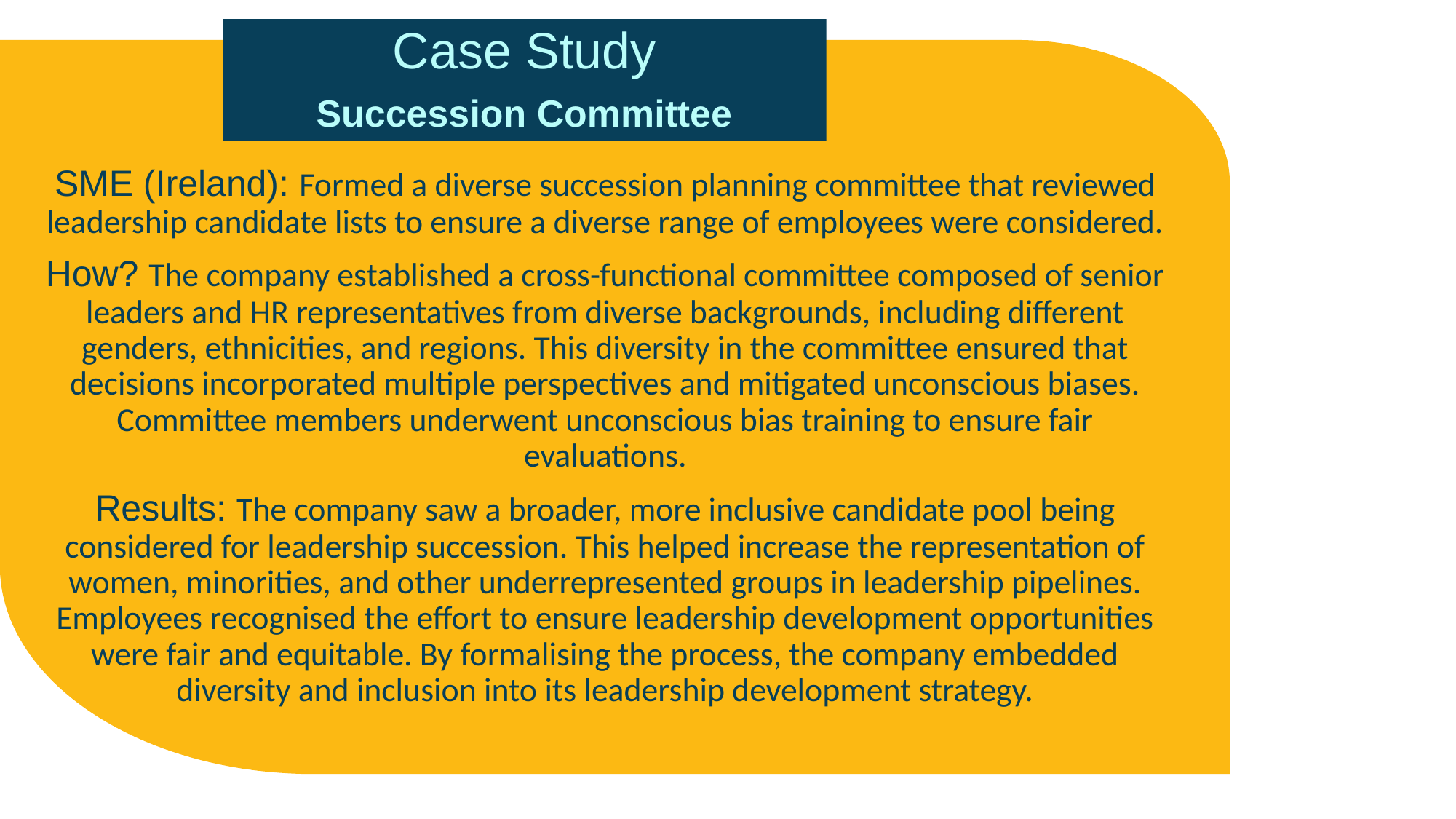

Case Study
Succession Committee
SME (Ireland): Formed a diverse succession planning committee that reviewed leadership candidate lists to ensure a diverse range of employees were considered.
How? The company established a cross-functional committee composed of senior leaders and HR representatives from diverse backgrounds, including different genders, ethnicities, and regions. This diversity in the committee ensured that decisions incorporated multiple perspectives and mitigated unconscious biases. Committee members underwent unconscious bias training to ensure fair evaluations.
Results: The company saw a broader, more inclusive candidate pool being considered for leadership succession. This helped increase the representation of women, minorities, and other underrepresented groups in leadership pipelines. Employees recognised the effort to ensure leadership development opportunities were fair and equitable. By formalising the process, the company embedded diversity and inclusion into its leadership development strategy.